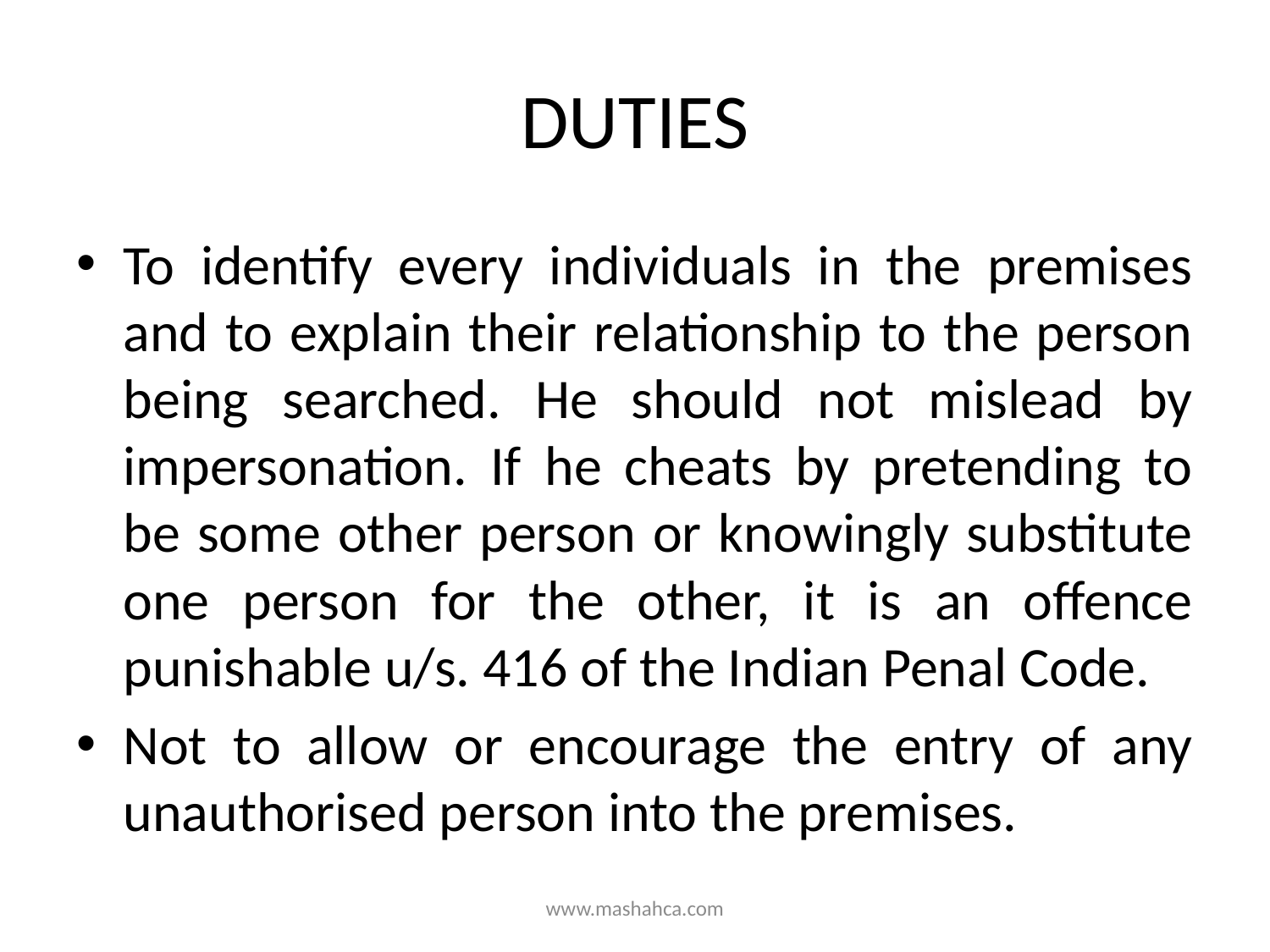

# DUTIES
To identify every individuals in the premises and to explain their relationship to the person being searched. He should not mislead by impersonation. If he cheats by pretending to be some other person or knowingly substitute one person for the other, it is an offence punishable u/s. 416 of the Indian Penal Code.
Not to allow or encourage the entry of any unauthorised person into the premises.
www.mashahca.com